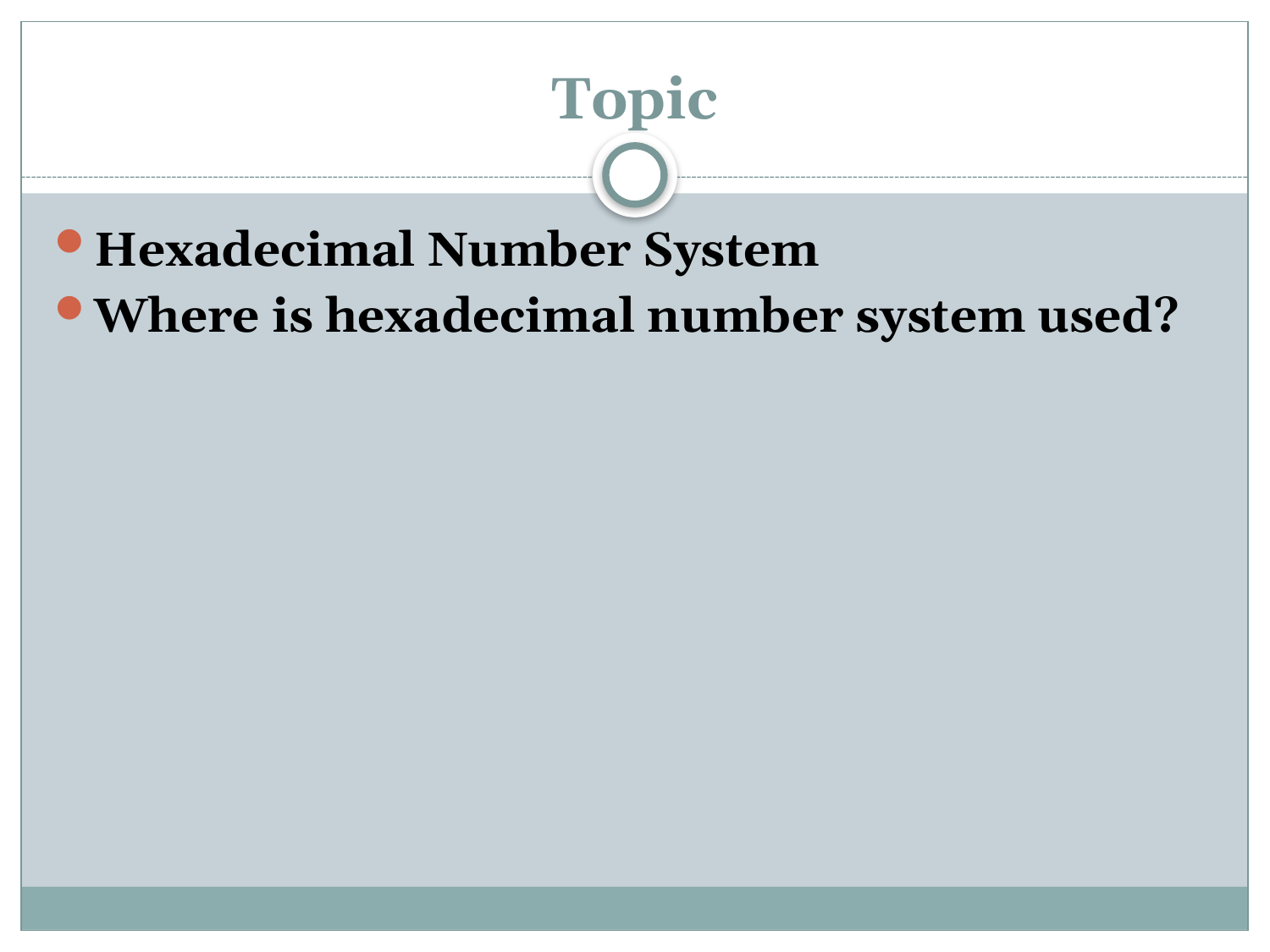

# Topic
Hexadecimal Number System
Where is hexadecimal number system used?